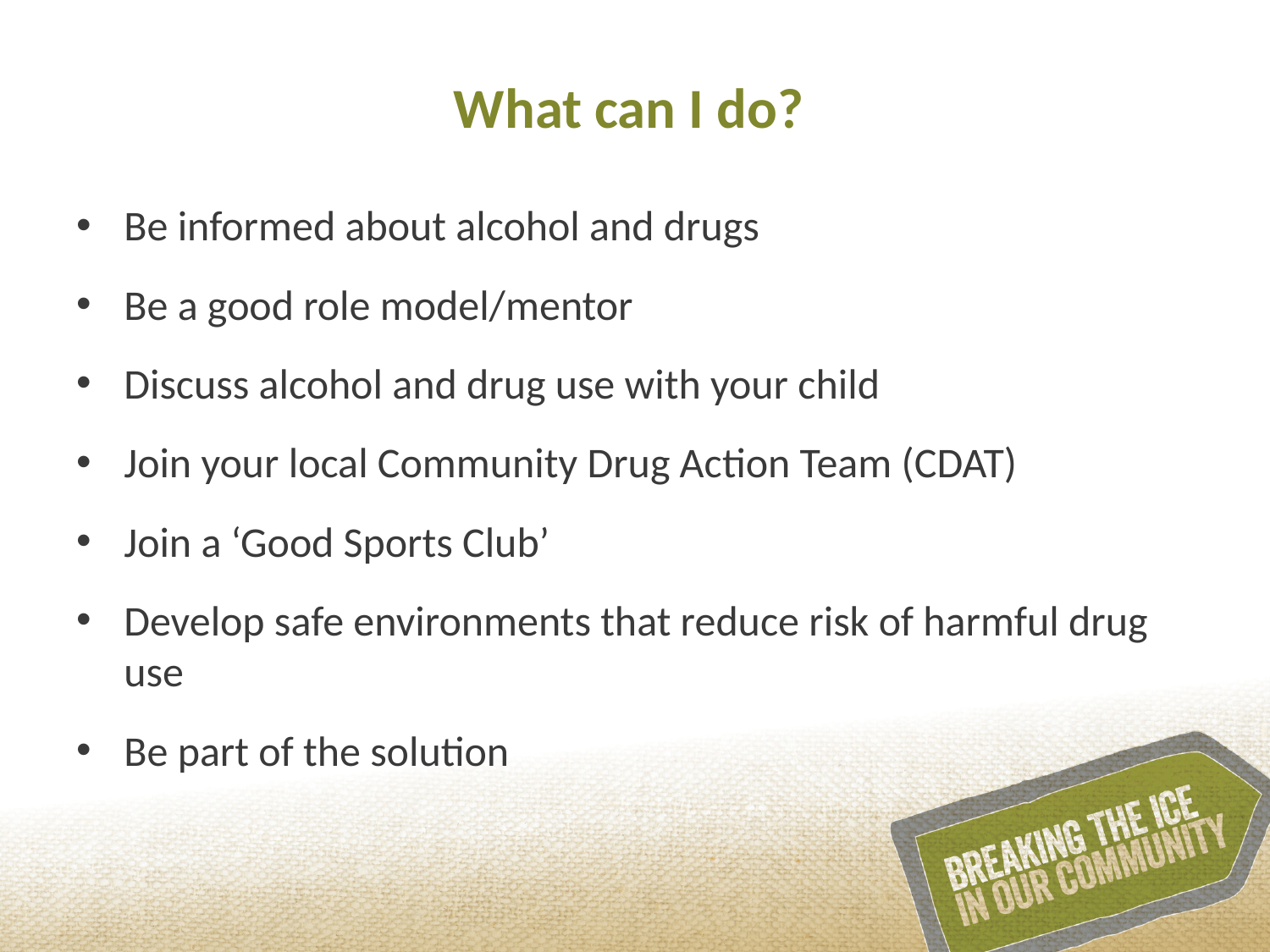

# What can I do?
Be informed about alcohol and drugs

Be a good role model/mentor

Discuss alcohol and drug use with your child

Join your local Community Drug Action Team (CDAT)

Join a ‘Good Sports Club’

Develop safe environments that reduce risk of harmful drug use

Be part of the solution